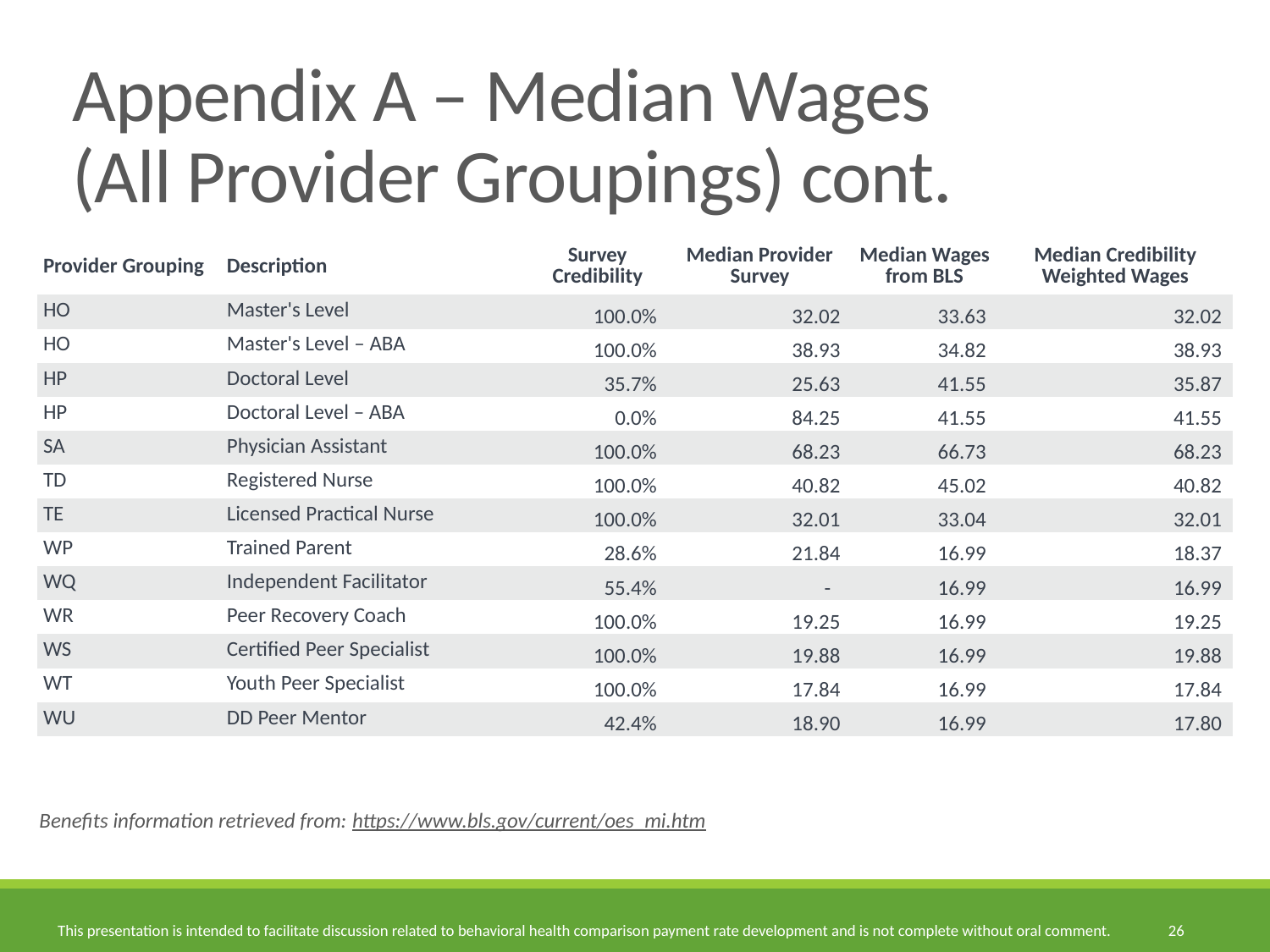

# Appendix A – Median Wages (All Provider Groupings) cont.
| Provider Grouping | Description | Survey Credibility | Median Provider Survey | Median Wages from BLS | Median Credibility Weighted Wages |
| --- | --- | --- | --- | --- | --- |
| HO | Master's Level | 100.0% | 32.02 | 33.63 | 32.02 |
| HO | Master's Level – ABA | 100.0% | 38.93 | 34.82 | 38.93 |
| HP | Doctoral Level | 35.7% | 25.63 | 41.55 | 35.87 |
| HP | Doctoral Level – ABA | 0.0% | 84.25 | 41.55 | 41.55 |
| SA | Physician Assistant | 100.0% | 68.23 | 66.73 | 68.23 |
| TD | Registered Nurse | 100.0% | 40.82 | 45.02 | 40.82 |
| TE | Licensed Practical Nurse | 100.0% | 32.01 | 33.04 | 32.01 |
| WP | Trained Parent | 28.6% | 21.84 | 16.99 | 18.37 |
| WQ | Independent Facilitator | 55.4% | - | 16.99 | 16.99 |
| WR | Peer Recovery Coach | 100.0% | 19.25 | 16.99 | 19.25 |
| WS | Certified Peer Specialist | 100.0% | 19.88 | 16.99 | 19.88 |
| WT | Youth Peer Specialist | 100.0% | 17.84 | 16.99 | 17.84 |
| WU | DD Peer Mentor | 42.4% | 18.90 | 16.99 | 17.80 |
Benefits information retrieved from: https://www.bls.gov/current/oes_mi.htm
26
This presentation is intended to facilitate discussion related to behavioral health comparison payment rate development and is not complete without oral comment.